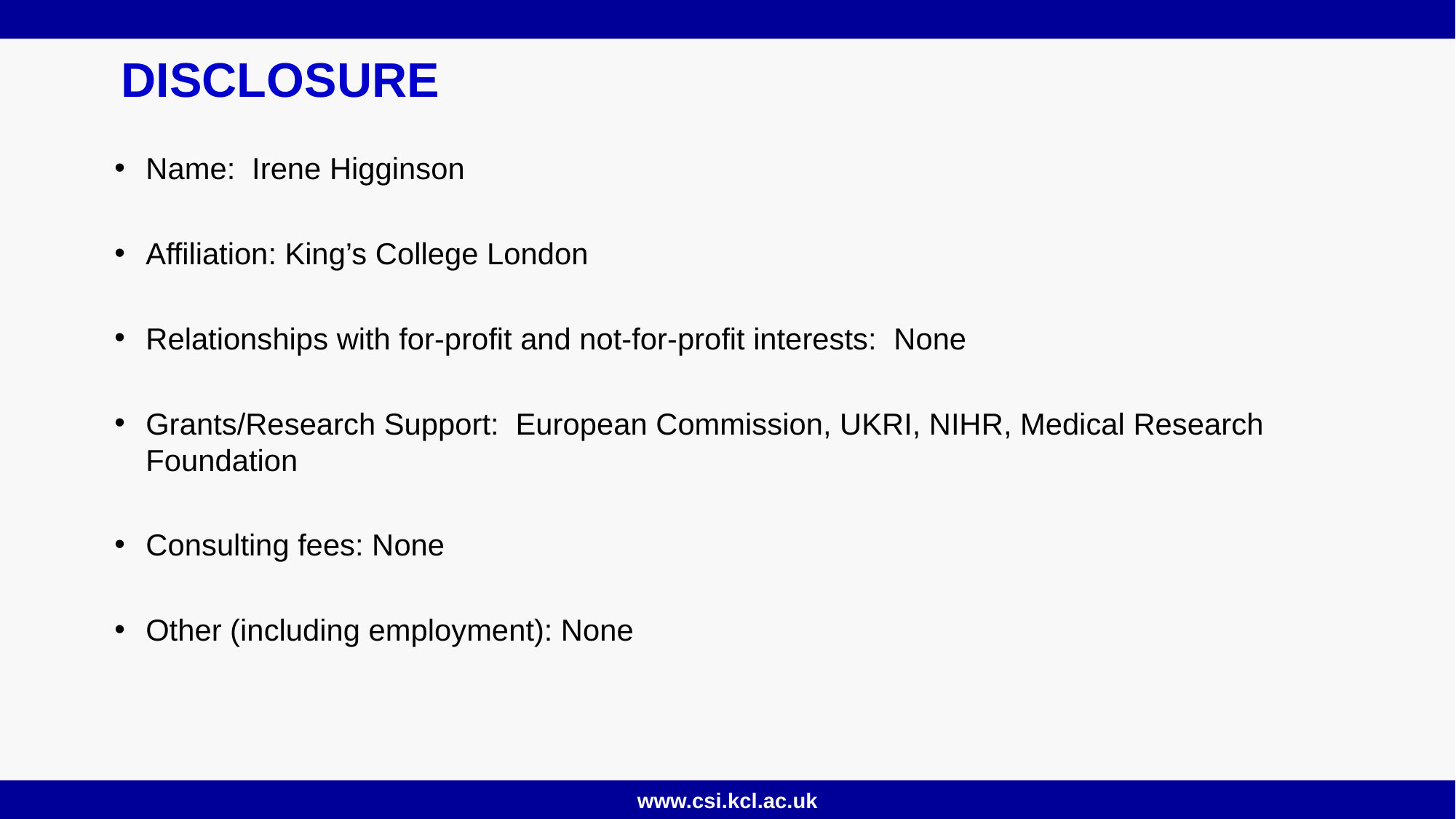

# DISCLOSURE​
​Name:  Irene Higginson
	 ​
Affiliation: King’s College London

Relationships with for-profit and not-for-profit interests: ​ None
​
Grants/Research Support:  European Commission, UKRI, NIHR, Medical Research Foundation

Consulting fees: None

Other (including employment): None